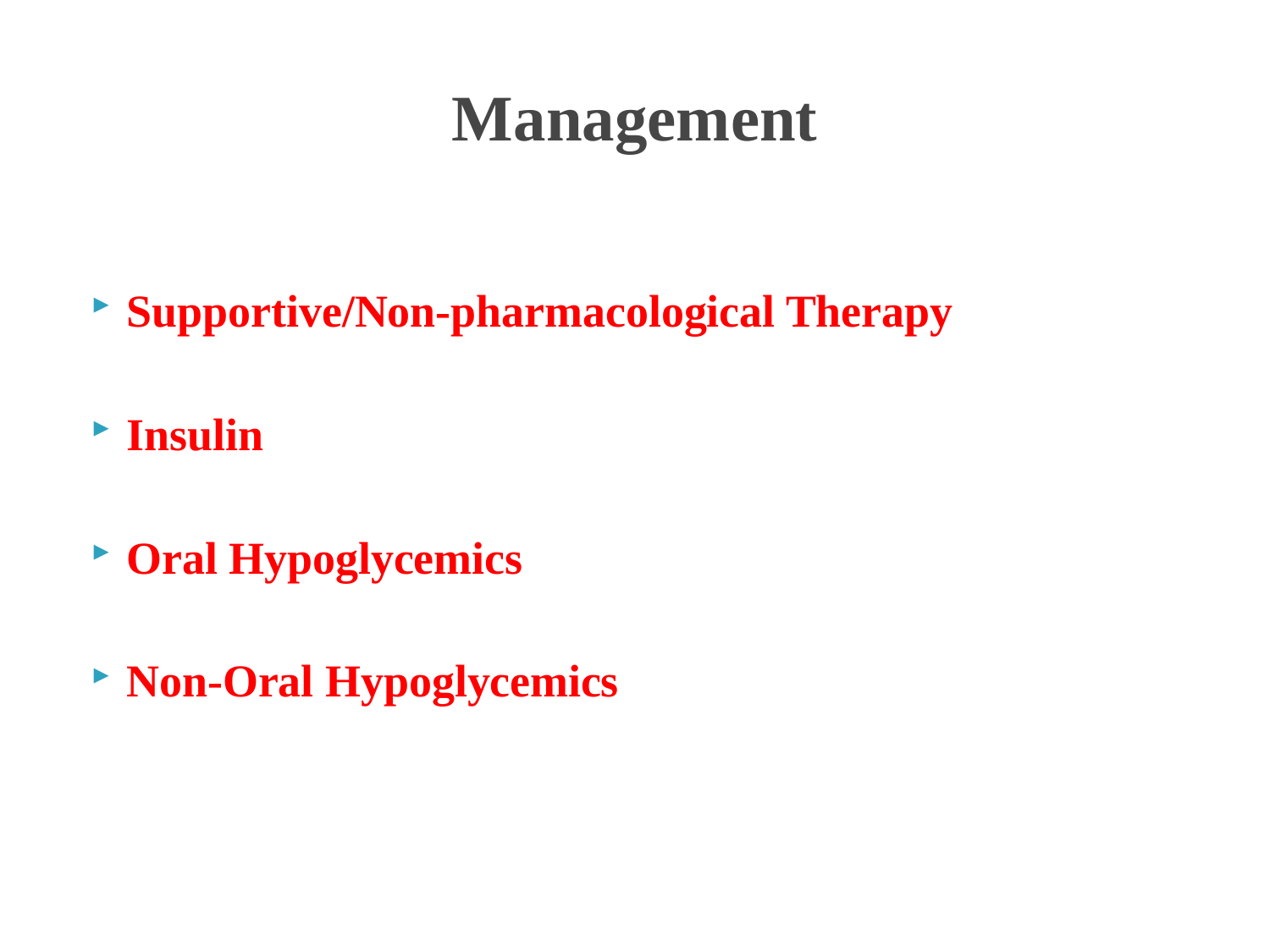

# Management

Supportive/Non-pharmacological Therapy

Insulin

Oral Hypoglycemics

Non-Oral Hypoglycemics